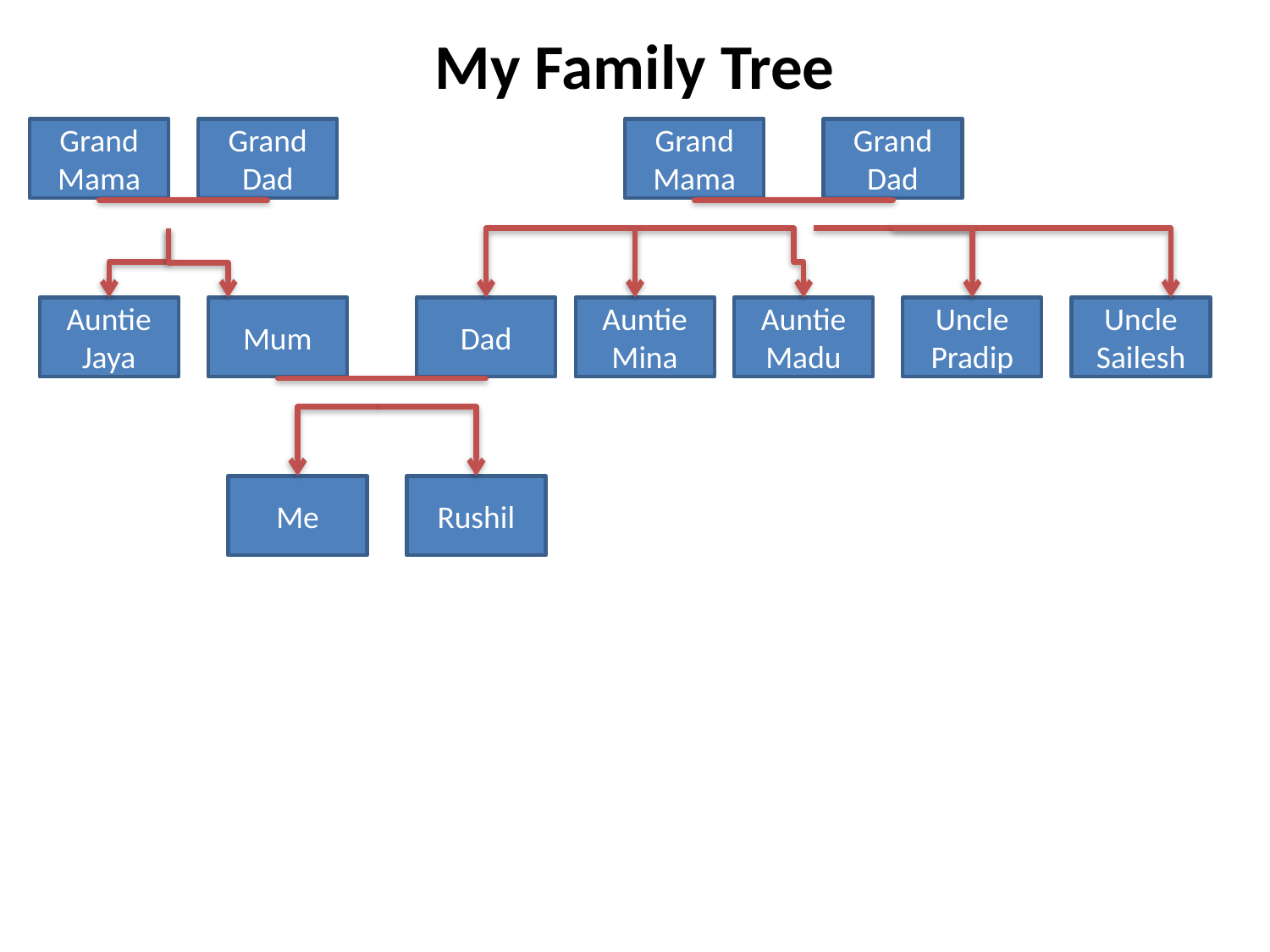

My Family Tree
Grand Mama
Grand Dad
Grand Mama
Grand Dad
Auntie
Jaya
Mum
Dad
Auntie
Mina
Auntie
Madu
Uncle
Pradip
Uncle
Sailesh
Me
Rushil